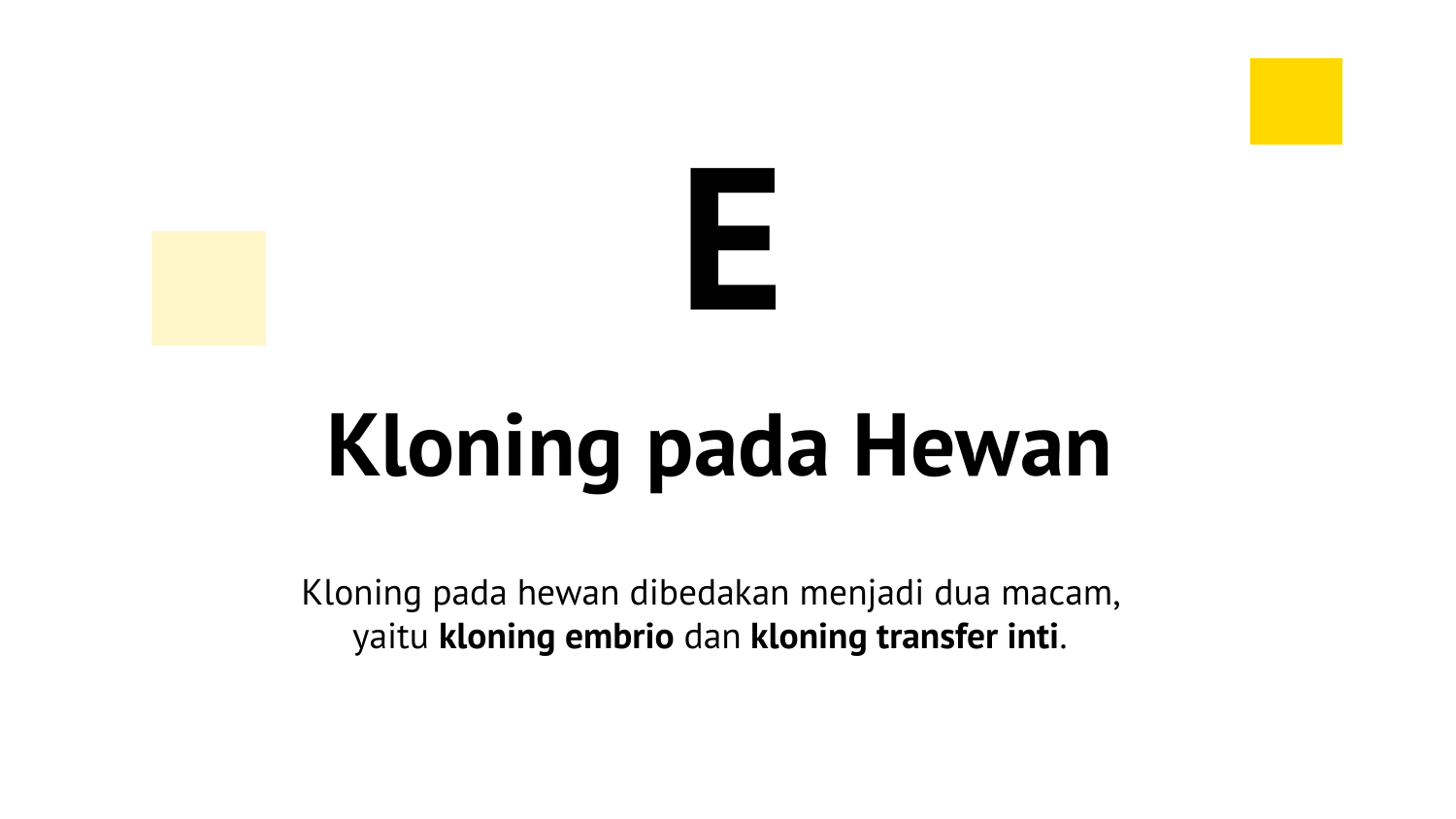

E

# Kloning pada Hewan
Kloning pada hewan dibedakan menjadi dua macam, yaitu kloning embrio dan kloning transfer inti.